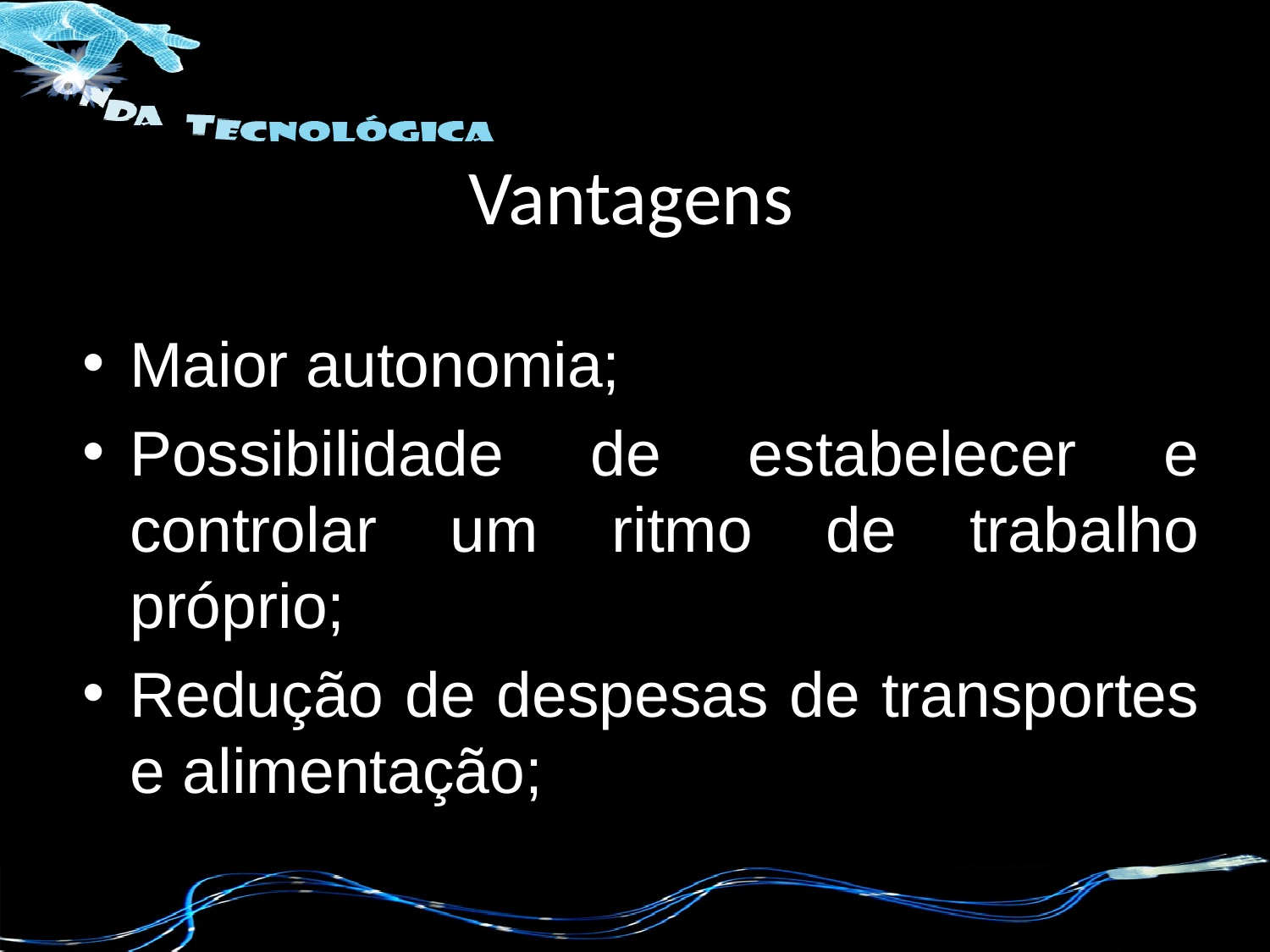

# Vantagens
Maior autonomia;
Possibilidade de estabelecer e controlar um ritmo de trabalho próprio;
Redução de despesas de transportes e alimentação;